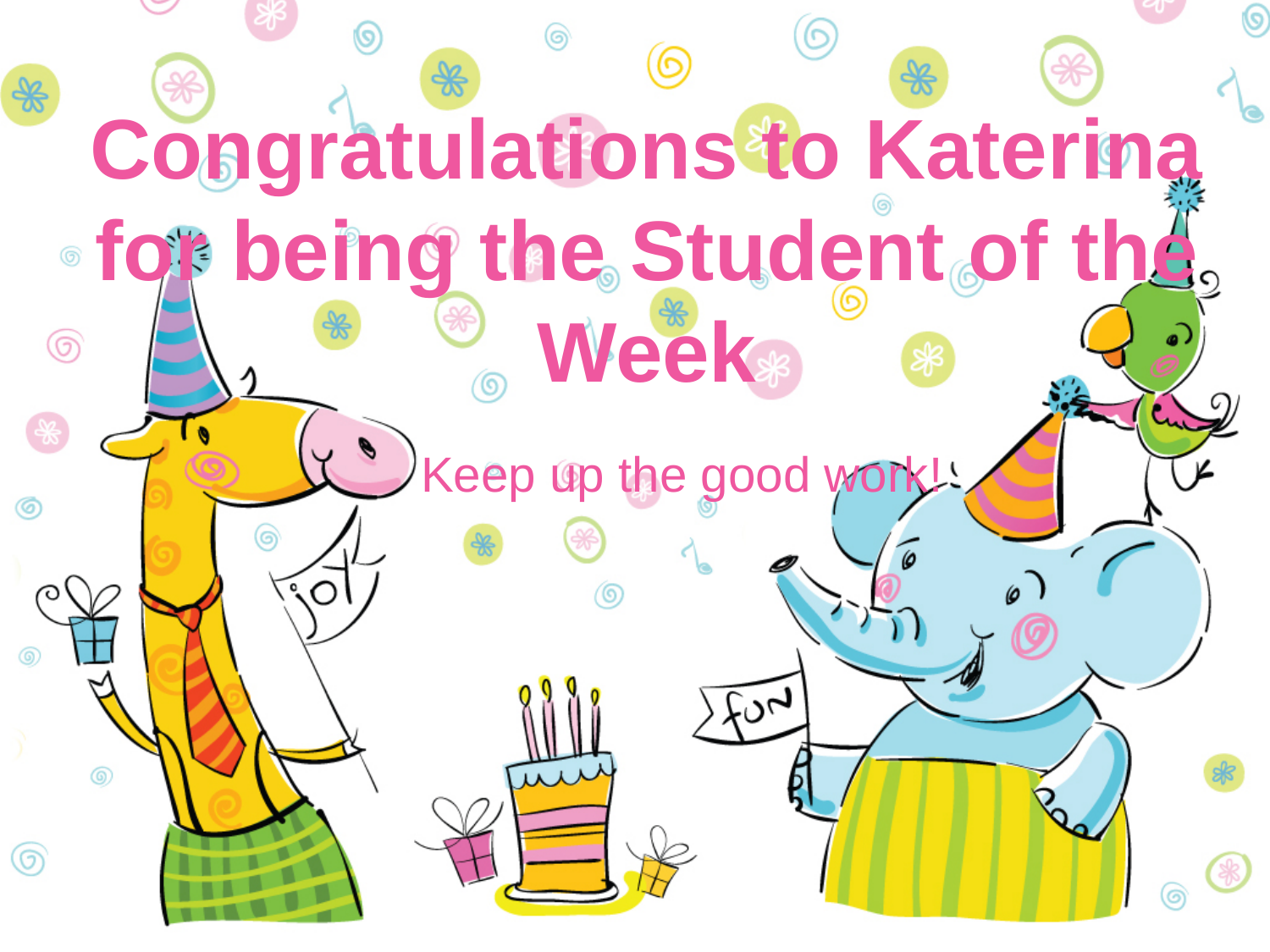

# Congratulations to Katerina for being the Student of the Week
Keep up the good work!